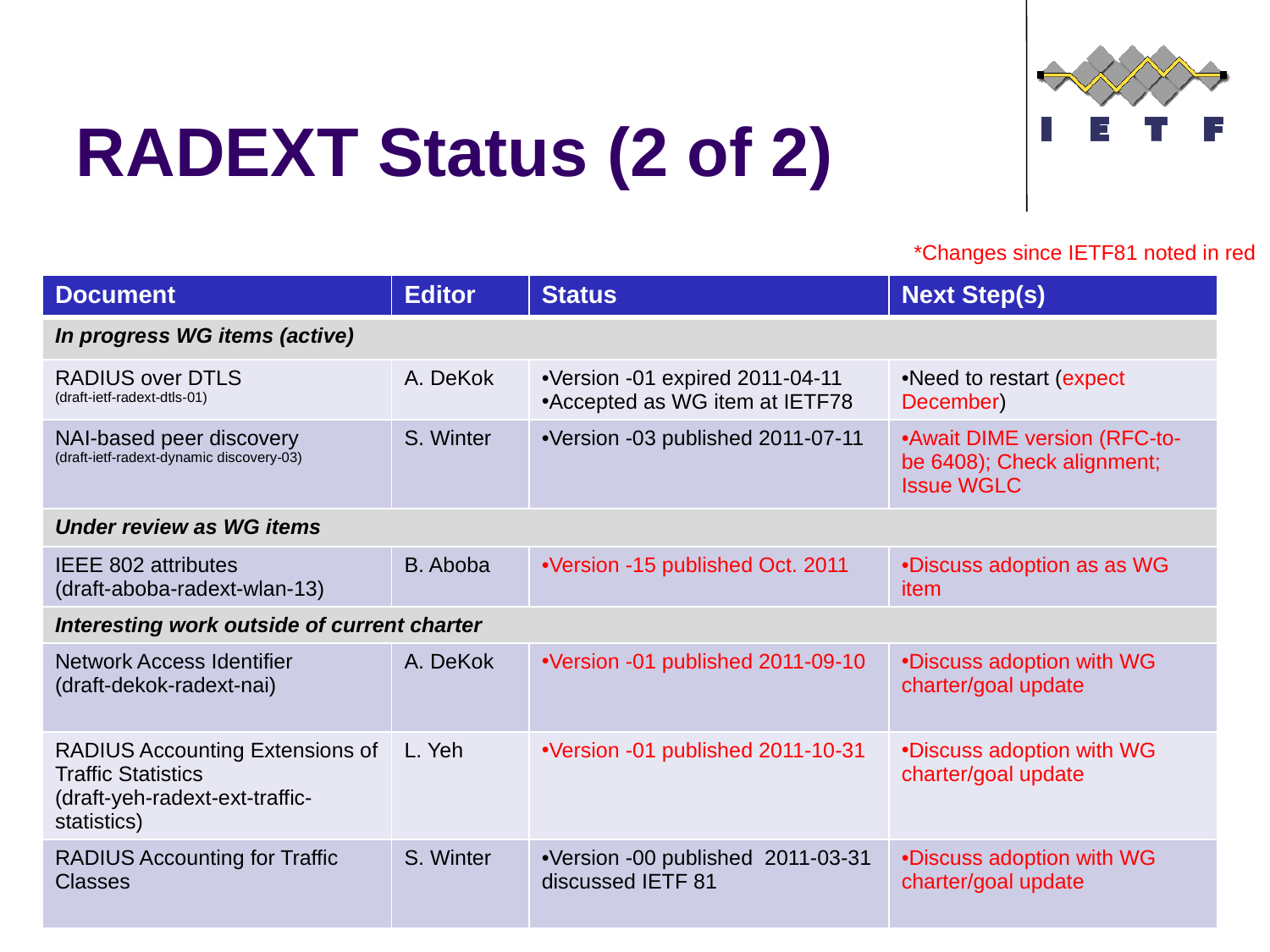

# RADEXT Status (2 of 2)
*Changes since IETF81 noted in red
| Document | Editor | Status | Next Step(s) |
| --- | --- | --- | --- |
| In progress WG items (active) |  |  |  |
| RADIUS over DTLS (draft-ietf-radext-dtls-01) | A. DeKok | Version -01 expired 2011-04-11 Accepted as WG item at IETF78 | Need to restart (expect December) |
| NAI-based peer discovery (draft-ietf-radext-dynamic discovery-03) | S. Winter | Version -03 published 2011-07-11 | Await DIME version (RFC-to-be 6408); Check alignment; Issue WGLC |
| Under review as WG items |  |  |  |
| IEEE 802 attributes (draft-aboba-radext-wlan-13) | B. Aboba | Version -15 published Oct. 2011 | Discuss adoption as as WG item |
| Interesting work outside of current charter |  |  |  |
| Network Access Identifier (draft-dekok-radext-nai) | A. DeKok | Version -01 published 2011-09-10 | Discuss adoption with WG charter/goal update |
| RADIUS Accounting Extensions of Traffic Statistics (draft-yeh-radext-ext-traffic-statistics) | L. Yeh | Version -01 published 2011-10-31 | Discuss adoption with WG charter/goal update |
| RADIUS Accounting for Traffic Classes | S. Winter | Version -00 published 2011-03-31 discussed IETF 81 | Discuss adoption with WG charter/goal update |